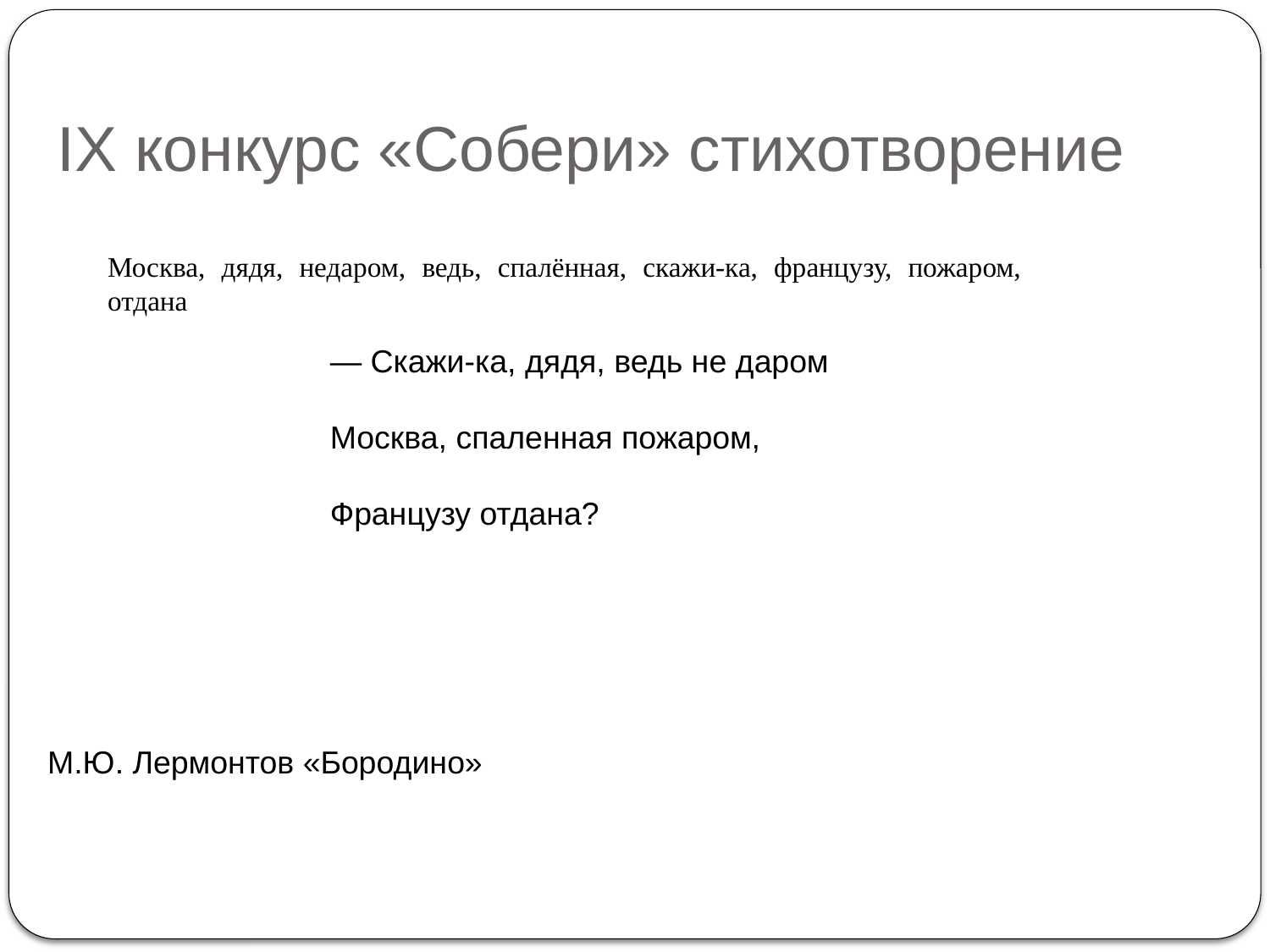

# IХ конкурс «Собери» стихотворение
Москва, дядя, недаром, ведь, спалённая, скажи-ка, французу, пожаром, отдана
— Скажи-ка, дядя, ведь не даром
Москва, спаленная пожаром,
Французу отдана?

М.Ю. Лермонтов «Бородино»